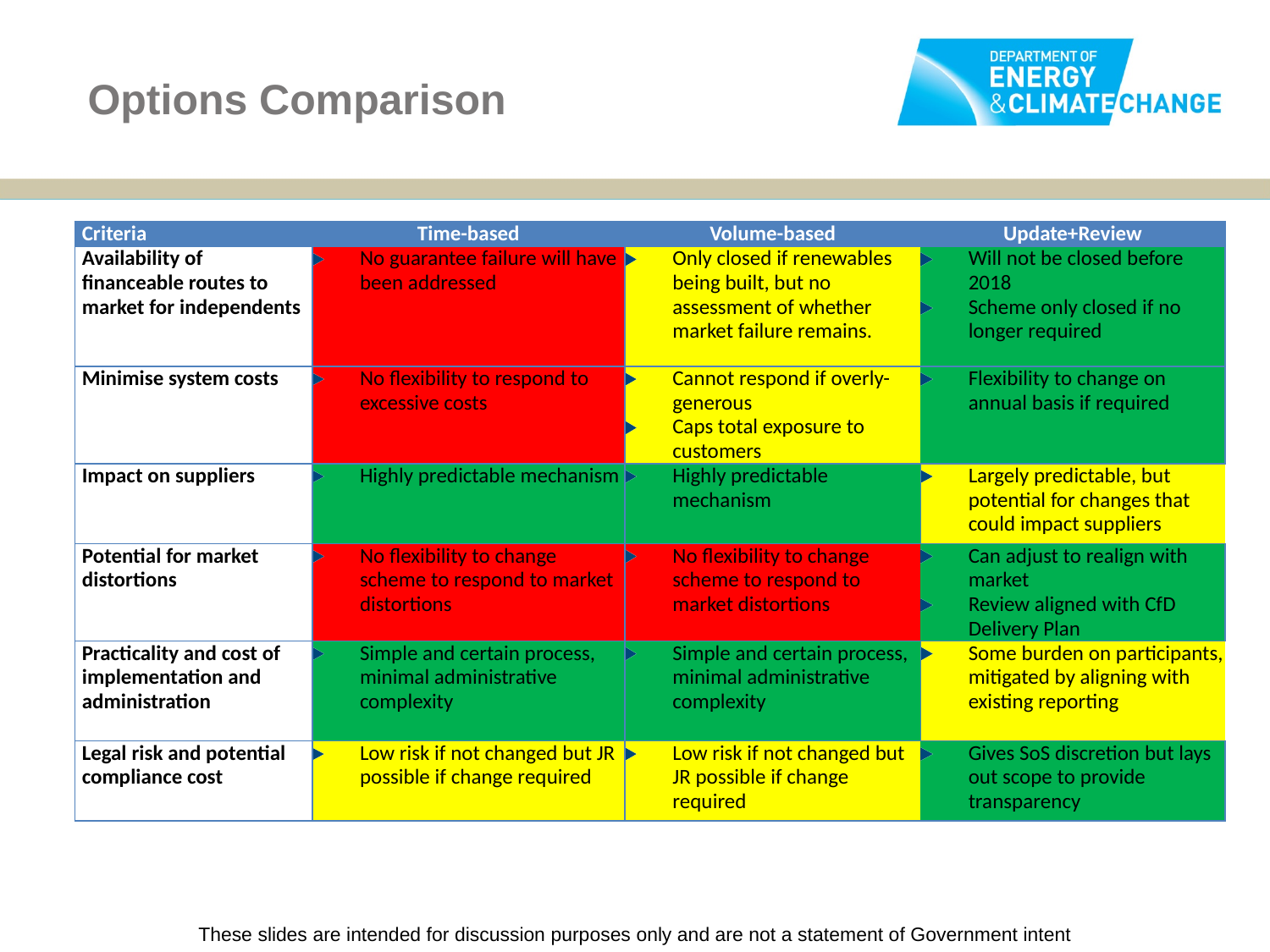

# Options Comparison
| Criteria | Time-based | Volume-based | Update+Review |
| --- | --- | --- | --- |
| Availability of financeable routes to market for independents | No guarantee failure will have been addressed | Only closed if renewables being built, but no assessment of whether market failure remains. | Will not be closed before 2018 Scheme only closed if no longer required |
| Minimise system costs | No flexibility to respond to excessive costs | Cannot respond if overly- generous Caps total exposure to customers | Flexibility to change on annual basis if required |
| Impact on suppliers | Highly predictable mechanism | Highly predictable mechanism | Largely predictable, but potential for changes that could impact suppliers |
| Potential for market distortions | No flexibility to change scheme to respond to market distortions | No flexibility to change scheme to respond to market distortions | Can adjust to realign with market Review aligned with CfD Delivery Plan |
| Practicality and cost of implementation and administration | Simple and certain process, minimal administrative complexity | Simple and certain process, minimal administrative complexity | Some burden on participants, mitigated by aligning with existing reporting |
| Legal risk and potential compliance cost | Low risk if not changed but JR possible if change required | Low risk if not changed but JR possible if change required | Gives SoS discretion but lays out scope to provide transparency |
These slides are intended for discussion purposes only and are not a statement of Government intent